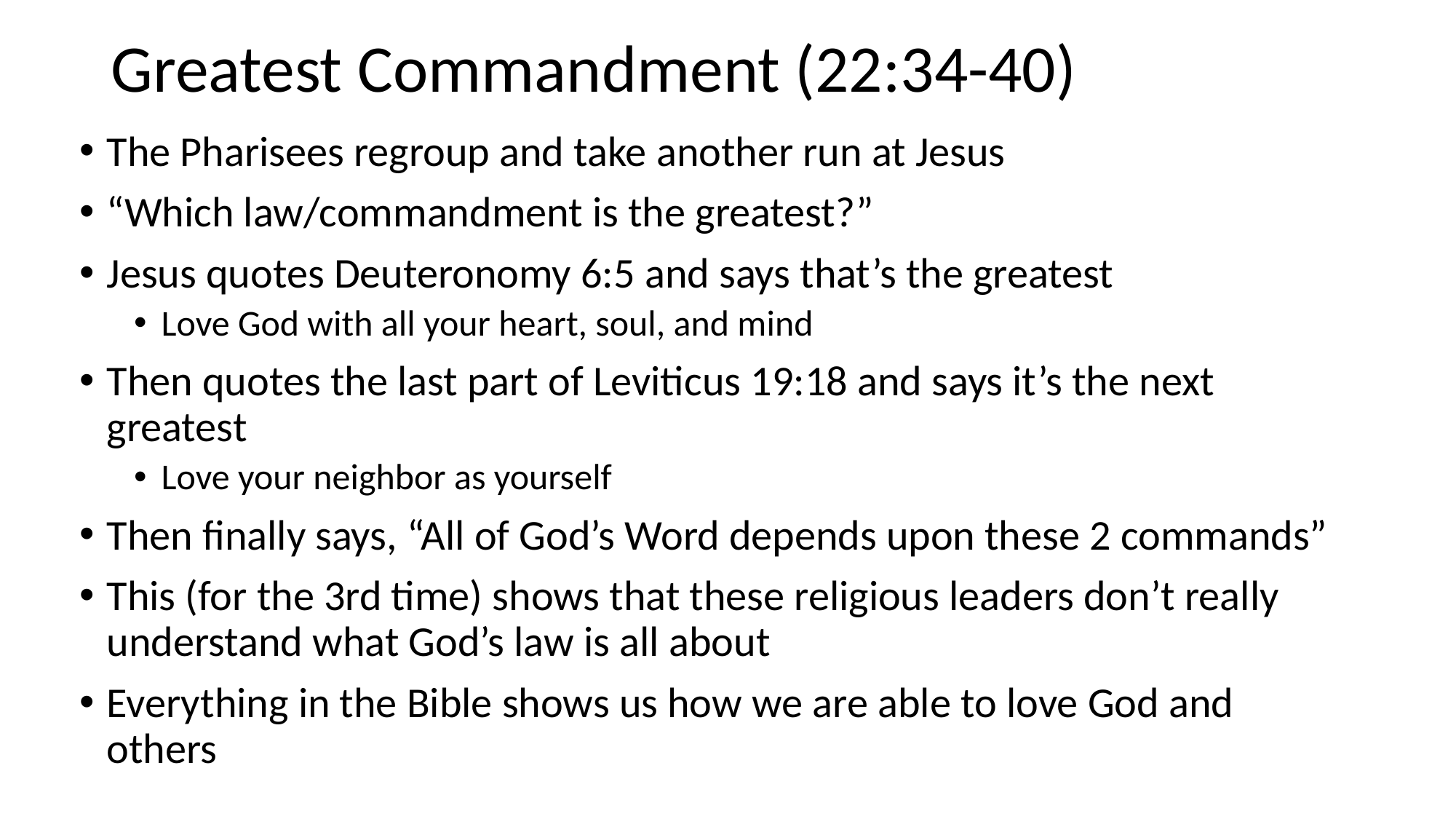

# Greatest Commandment (22:34-40)
The Pharisees regroup and take another run at Jesus
“Which law/commandment is the greatest?”
Jesus quotes Deuteronomy 6:5 and says that’s the greatest
Love God with all your heart, soul, and mind
Then quotes the last part of Leviticus 19:18 and says it’s the next greatest
Love your neighbor as yourself
Then finally says, “All of God’s Word depends upon these 2 commands”
This (for the 3rd time) shows that these religious leaders don’t really understand what God’s law is all about
Everything in the Bible shows us how we are able to love God and others